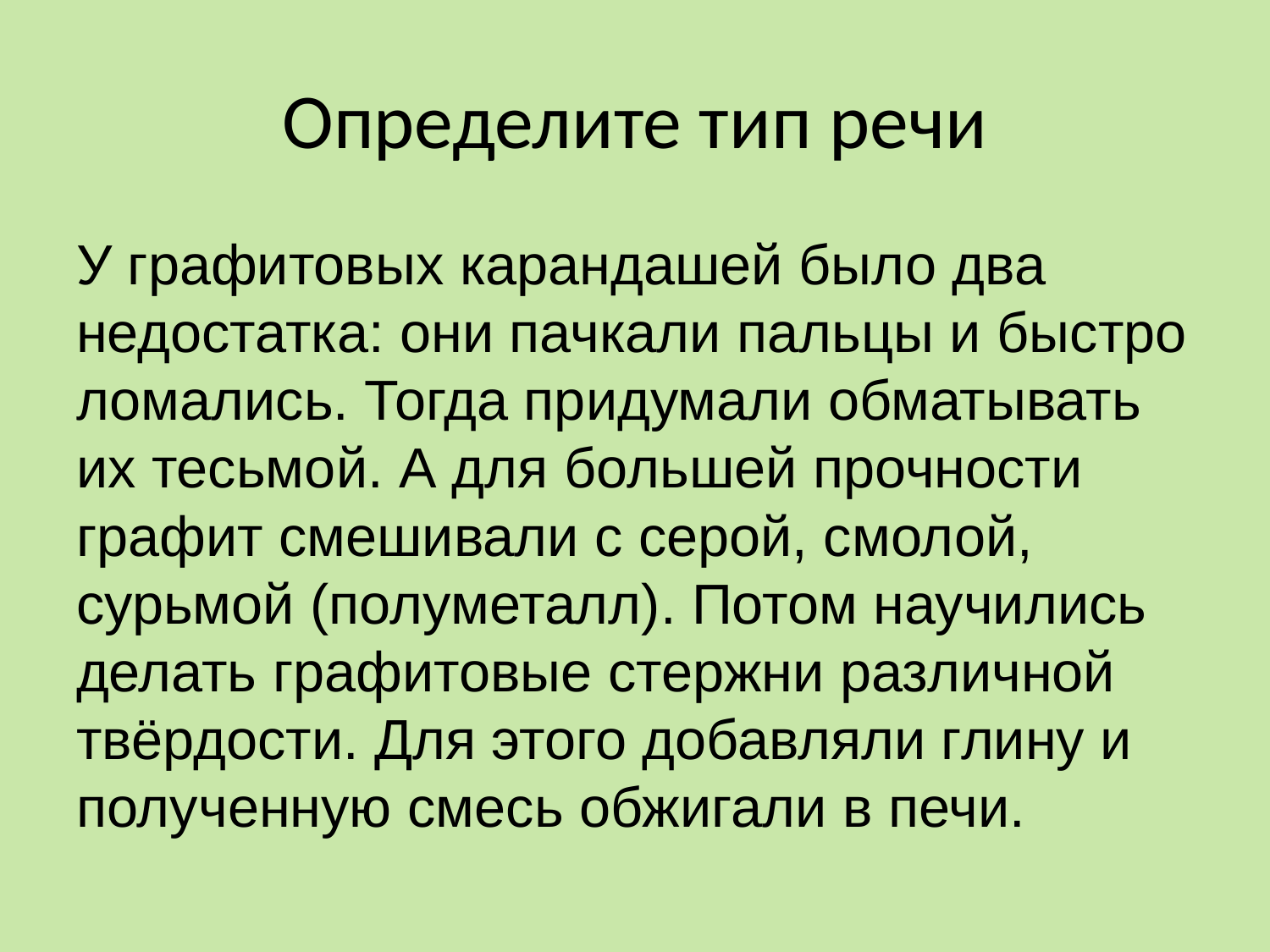

# Определите тип речи
У графитовых карандашей было два недостатка: они пачкали пальцы и быстро ломались. Тогда придумали обматывать их тесьмой. А для большей прочности графит смешивали с серой, смолой, сурьмой (полуметалл). Потом научились делать графитовые стержни различной твёрдости. Для этого добавляли глину и полученную смесь обжигали в печи.